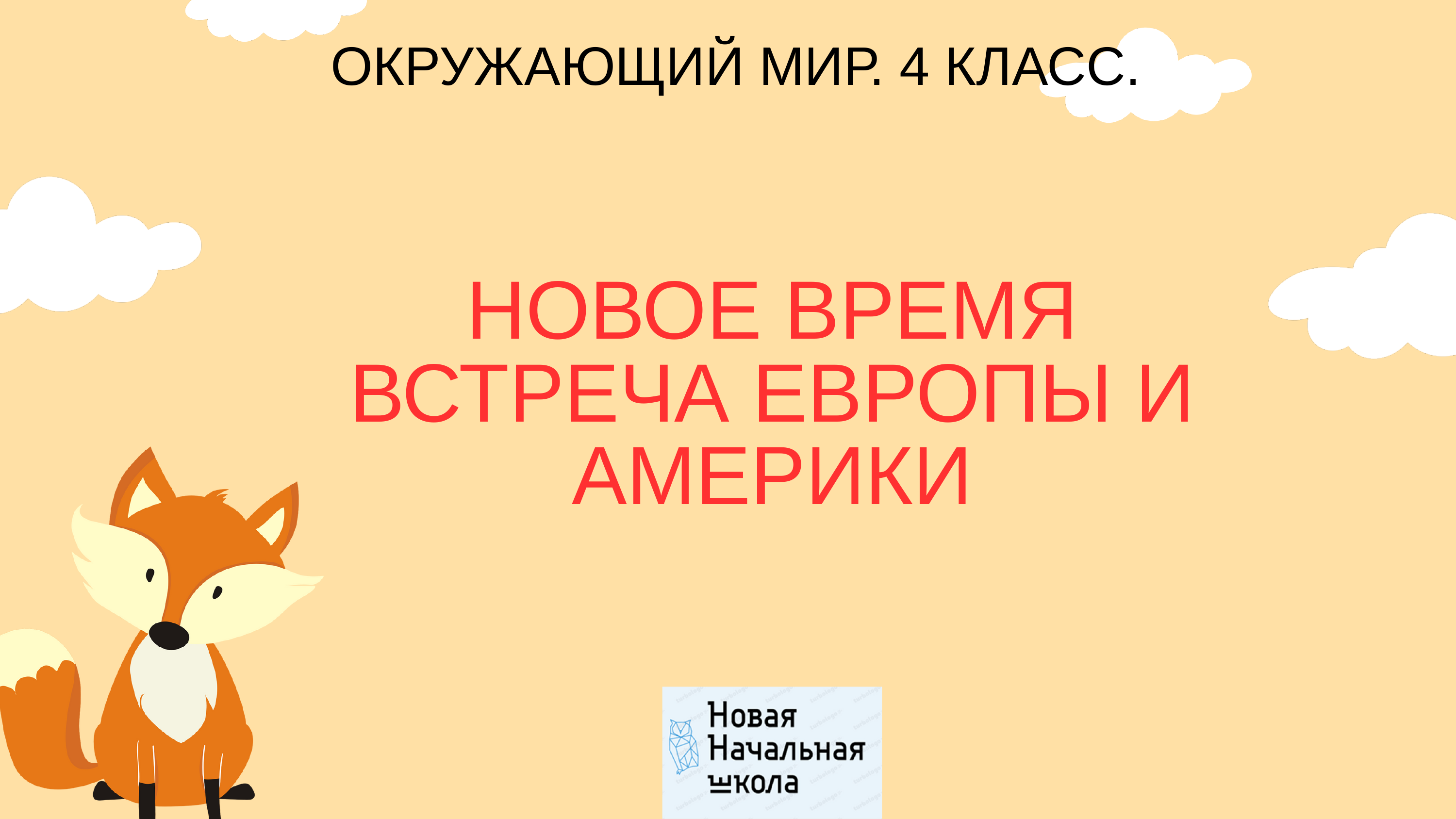

ОКРУЖАЮЩИЙ МИР. 4 КЛАСС.

НОВОЕ ВРЕМЯ ВСТРЕЧА ЕВРОПЫ И АМЕРИКИ